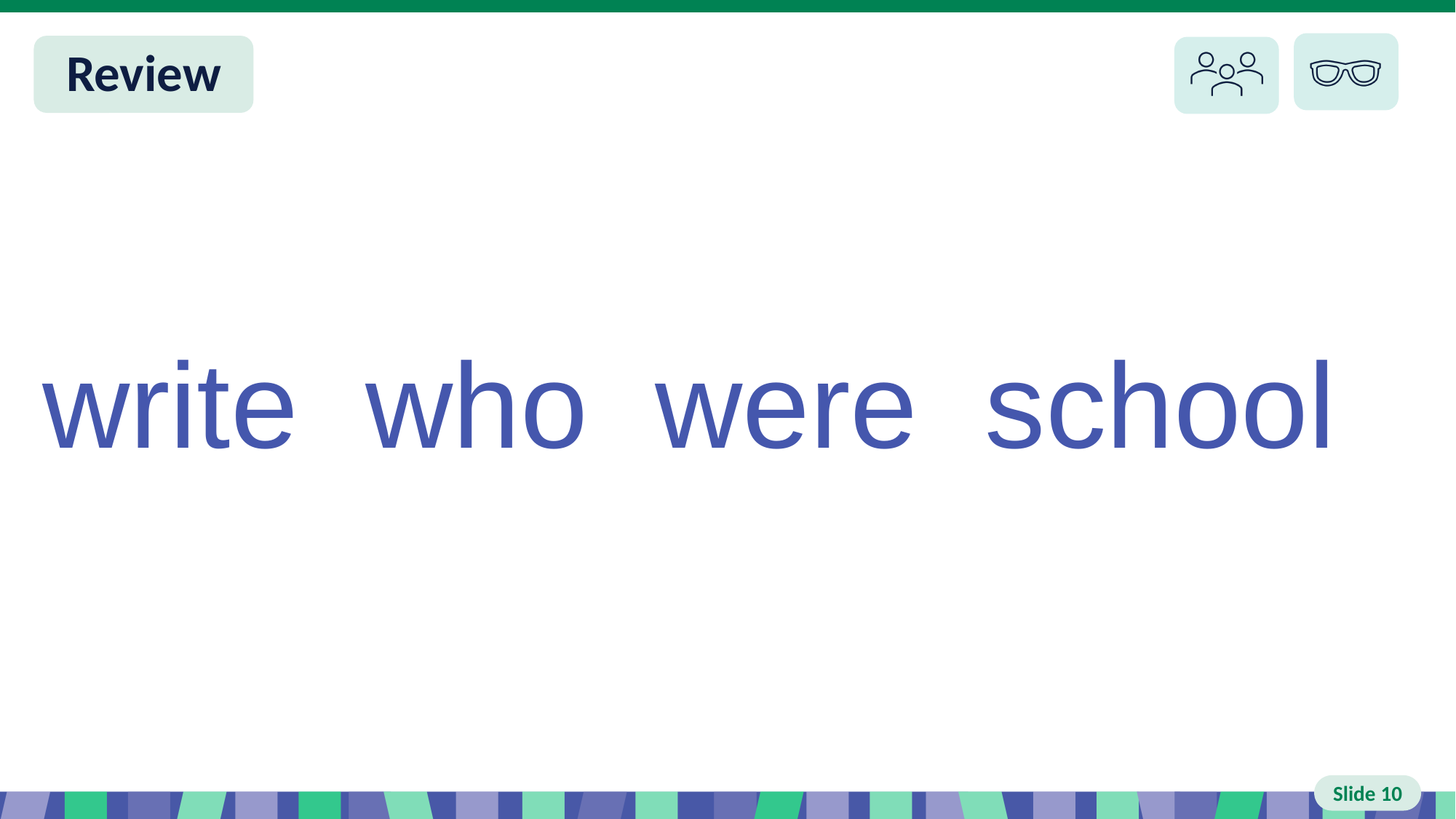

# Slide 10 Review
write  who  were  school